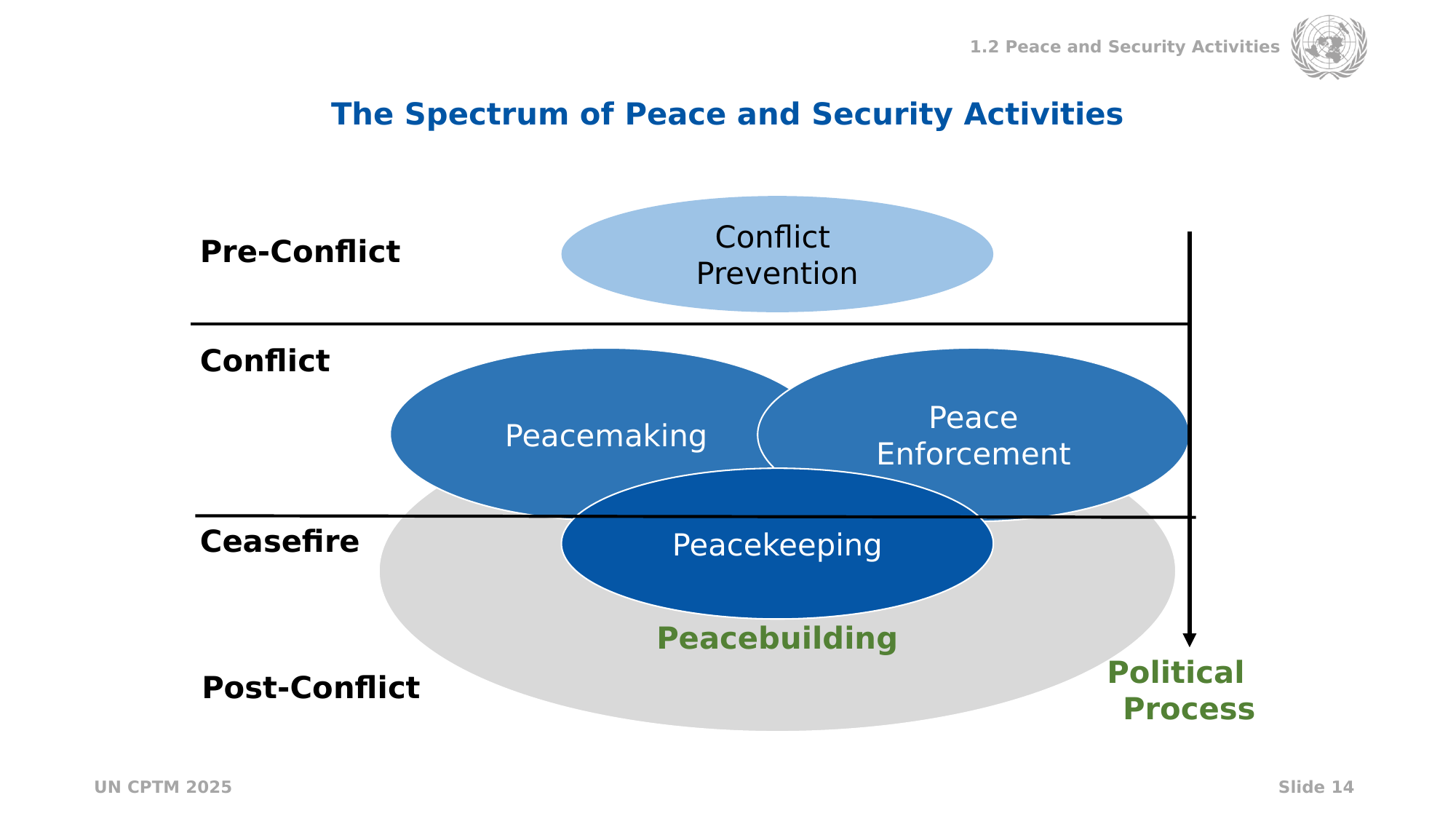

The Spectrum of Peace and Security Activities
Conflict
Prevention
Pre-Conflict
Conflict
Peace Enforcement
Peacemaking

Peacebuilding
Peacekeeping
Ceasefire
Political
Process
Post-Conflict